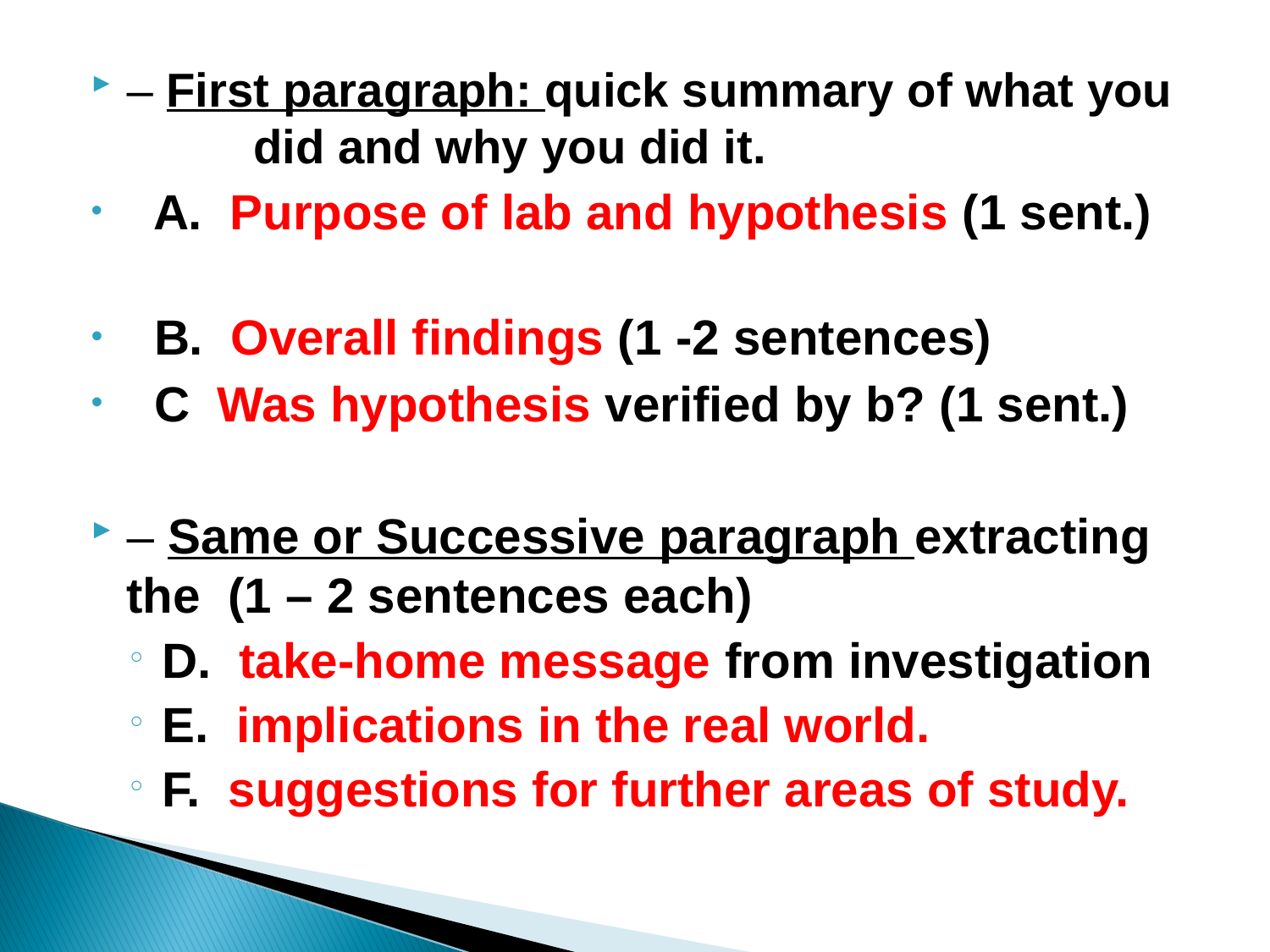

# – First paragraph: quick summary of what you    	did and why you did it.
  A.  Purpose of lab and hypothesis (1 sent.)
  B.  Overall findings (1 -2 sentences)
  C  Was hypothesis verified by b? (1 sent.)

– Same or Successive paragraph extracting the  (1 – 2 sentences each)
D.  take-home message from investigation
E.  implications in the real world.
F.  suggestions for further areas of study.